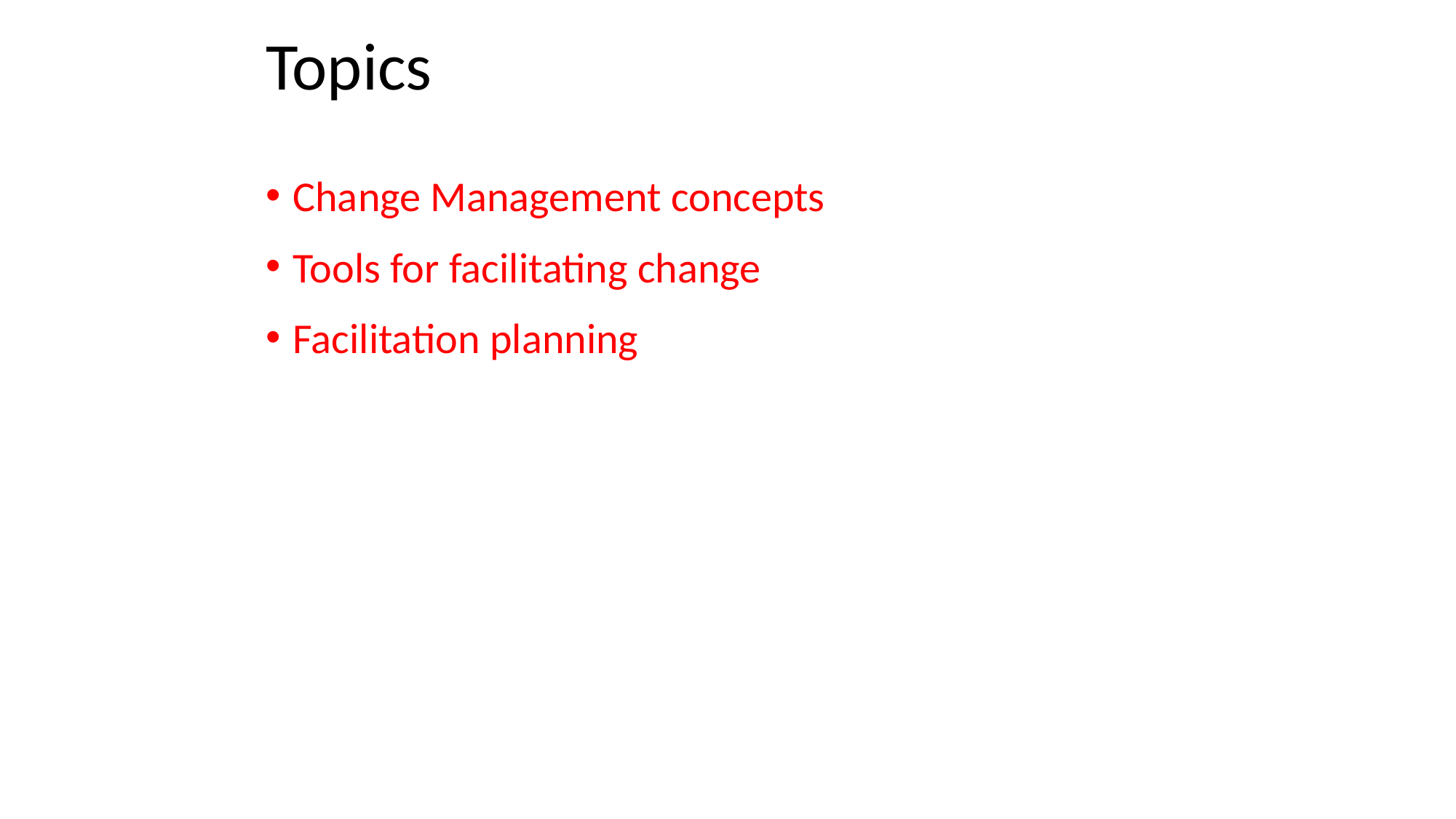

# Topics
Change Management concepts
Tools for facilitating change
Facilitation planning